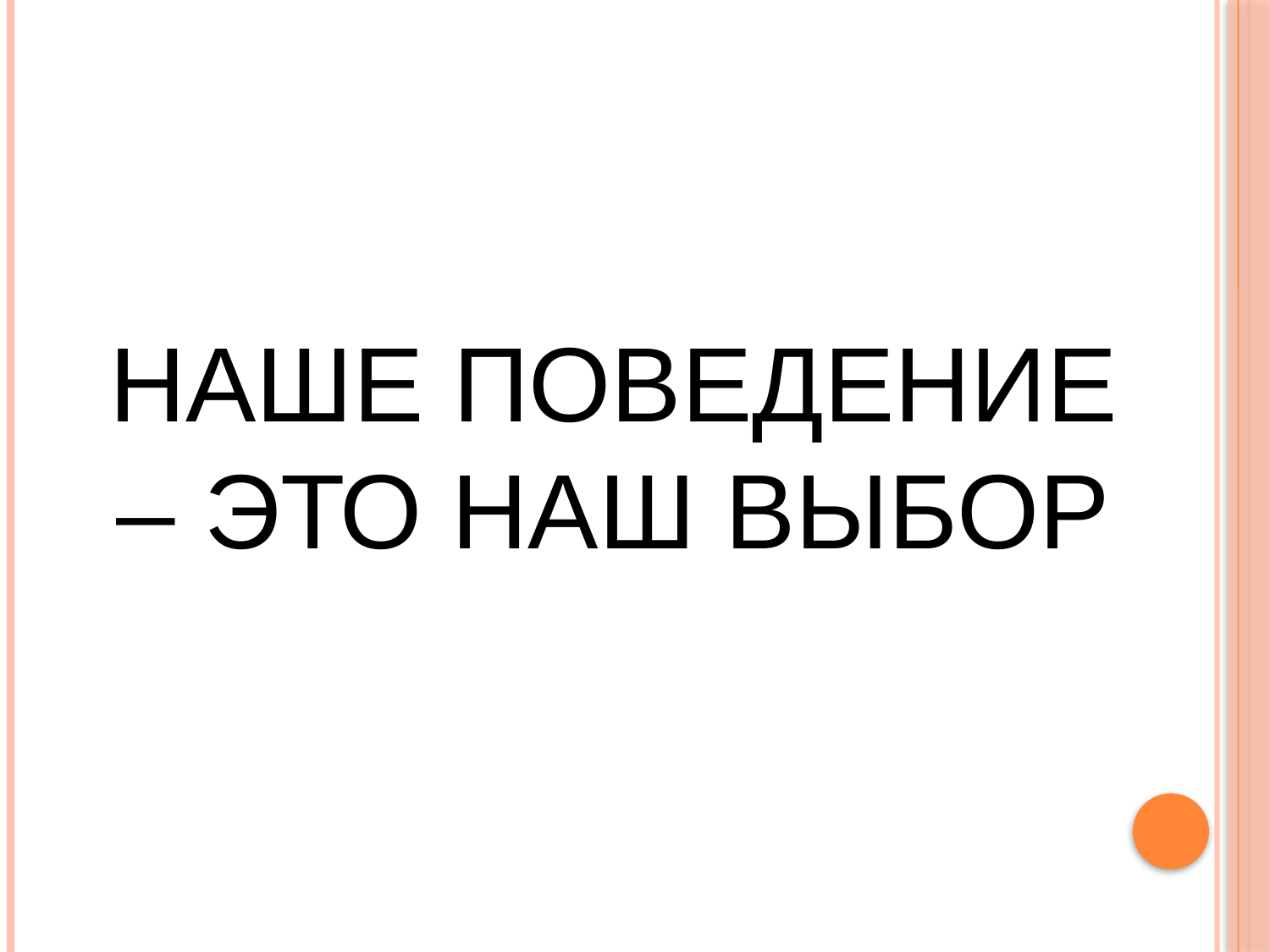

# Наше поведение – это наш выбор